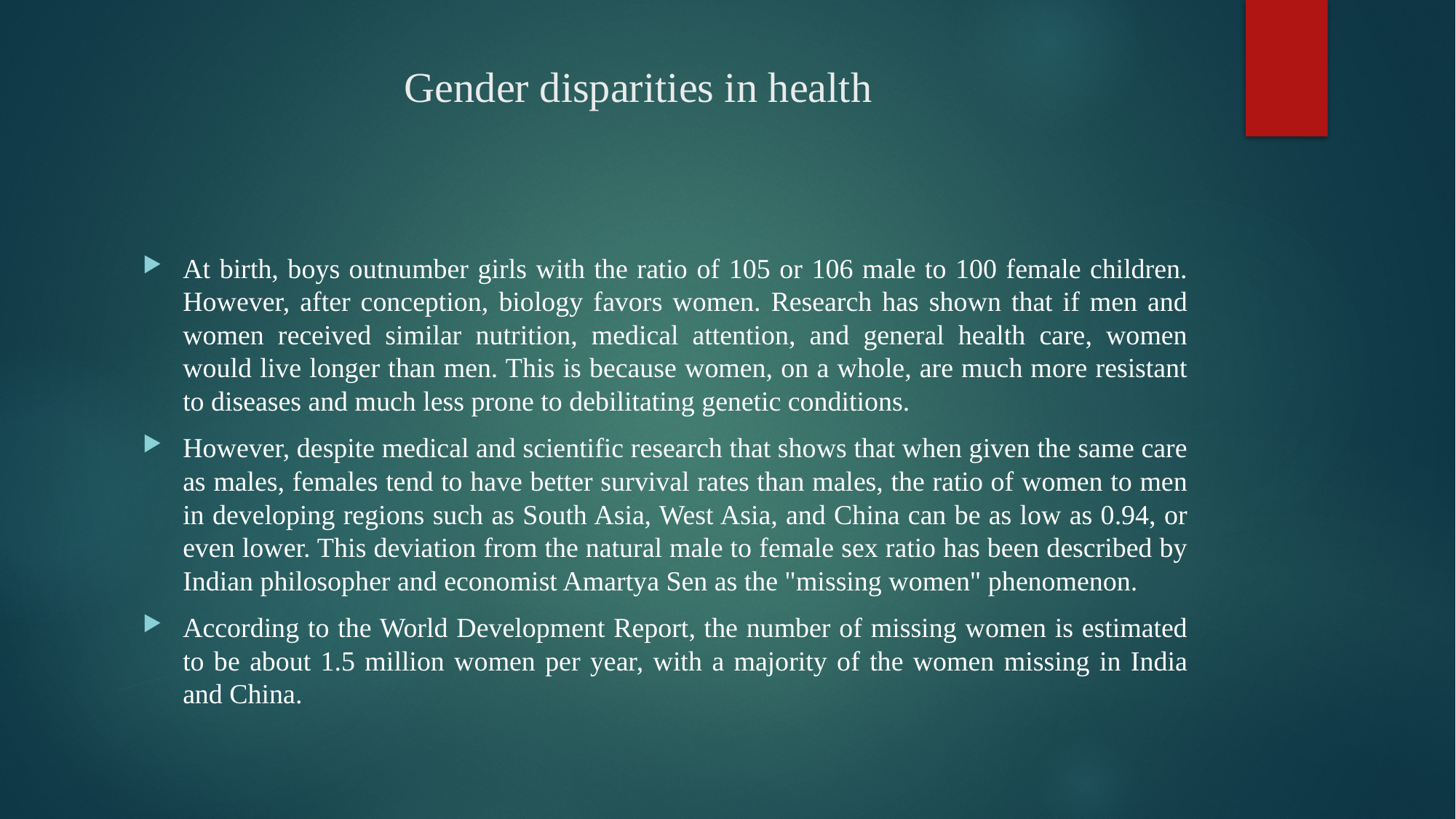

# Gender disparities in health
At birth, boys outnumber girls with the ratio of 105 or 106 male to 100 female children. However, after conception, biology favors women. Research has shown that if men and women received similar nutrition, medical attention, and general health care, women would live longer than men. This is because women, on a whole, are much more resistant to diseases and much less prone to debilitating genetic conditions.
However, despite medical and scientific research that shows that when given the same care as males, females tend to have better survival rates than males, the ratio of women to men in developing regions such as South Asia, West Asia, and China can be as low as 0.94, or even lower. This deviation from the natural male to female sex ratio has been described by Indian philosopher and economist Amartya Sen as the "missing women" phenomenon.
According to the World Development Report, the number of missing women is estimated to be about 1.5 million women per year, with a majority of the women missing in India and China.